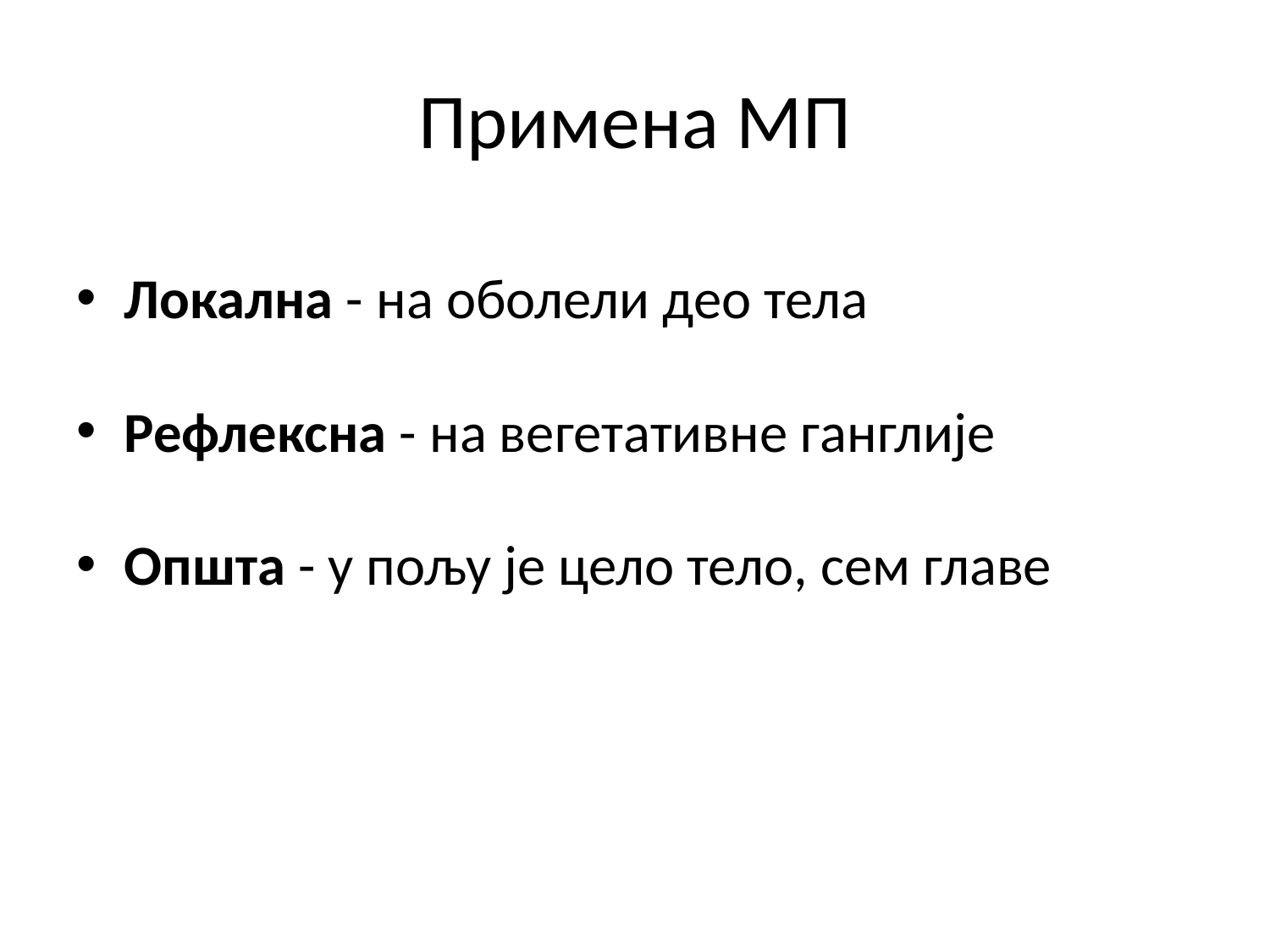

# Примена МП
Локална - на оболели део тела
Рефлексна - на вегетативне ганглије
Општа - у пољу је цело тело, сем главе